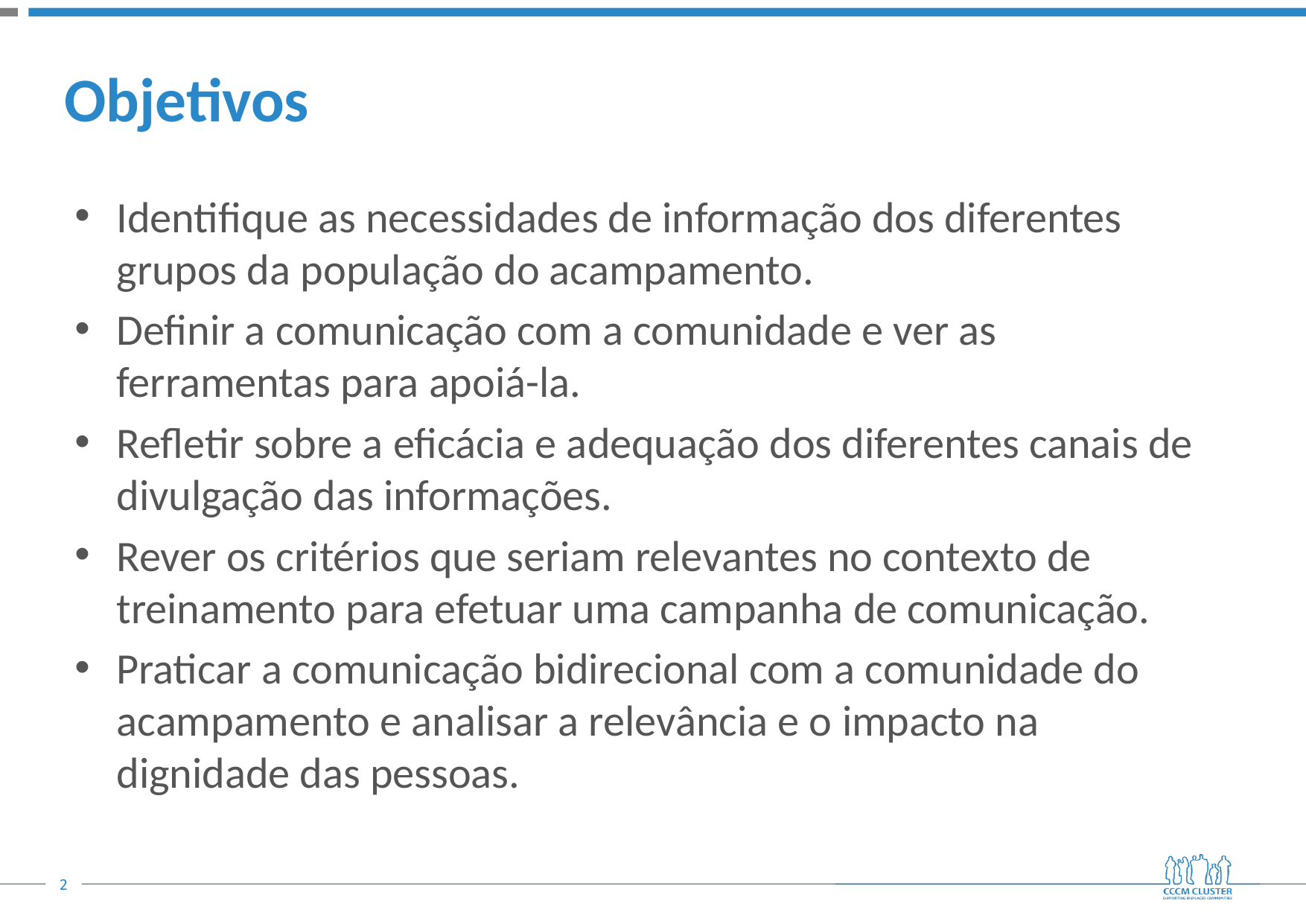

# Objetivos
Identifique as necessidades de informação dos diferentes grupos da população do acampamento.
Definir a comunicação com a comunidade e ver as ferramentas para apoiá-la.
Refletir sobre a eficácia e adequação dos diferentes canais de divulgação das informações.
Rever os critérios que seriam relevantes no contexto de treinamento para efetuar uma campanha de comunicação.
Praticar a comunicação bidirecional com a comunidade do acampamento e analisar a relevância e o impacto na dignidade das pessoas.